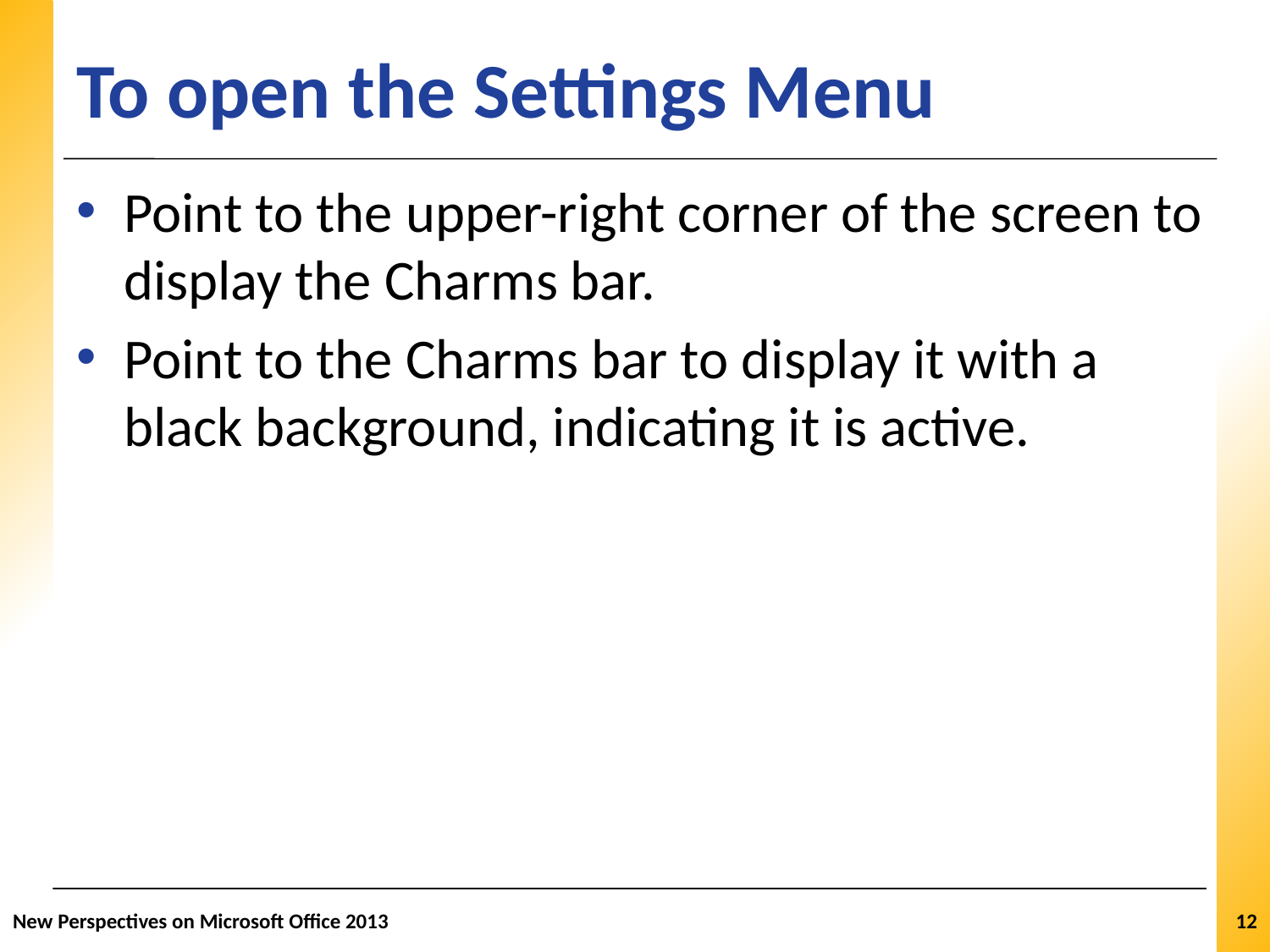

# To open the Settings Menu
Point to the upper-right corner of the screen to display the Charms bar.
Point to the Charms bar to display it with a black background, indicating it is active.
New Perspectives on Microsoft Office 2013
12